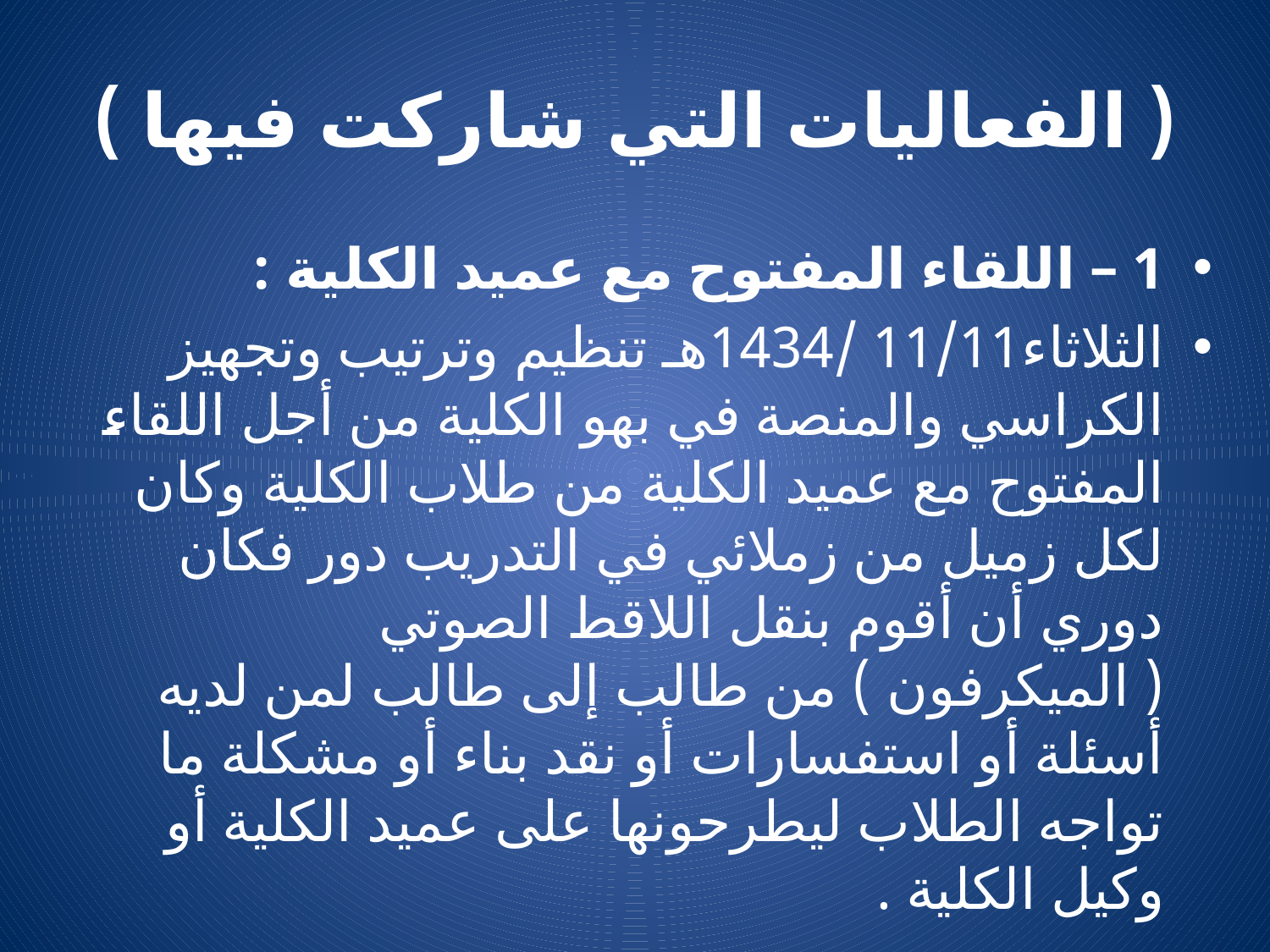

# ( الفعاليات التي شاركت فيها )
1 – اللقاء المفتوح مع عميد الكلية :
الثلاثاء11/11 /1434هـ تنظيم وترتيب وتجهيز الكراسي والمنصة في بهو الكلية من أجل اللقاء المفتوح مع عميد الكلية من طلاب الكلية وكان لكل زميل من زملائي في التدريب دور فكان دوري أن أقوم بنقل اللاقط الصوتي ( الميكرفون ) من طالب إلى طالب لمن لديه أسئلة أو استفسارات أو نقد بناء أو مشكلة ما تواجه الطلاب ليطرحونها على عميد الكلية أو وكيل الكلية .